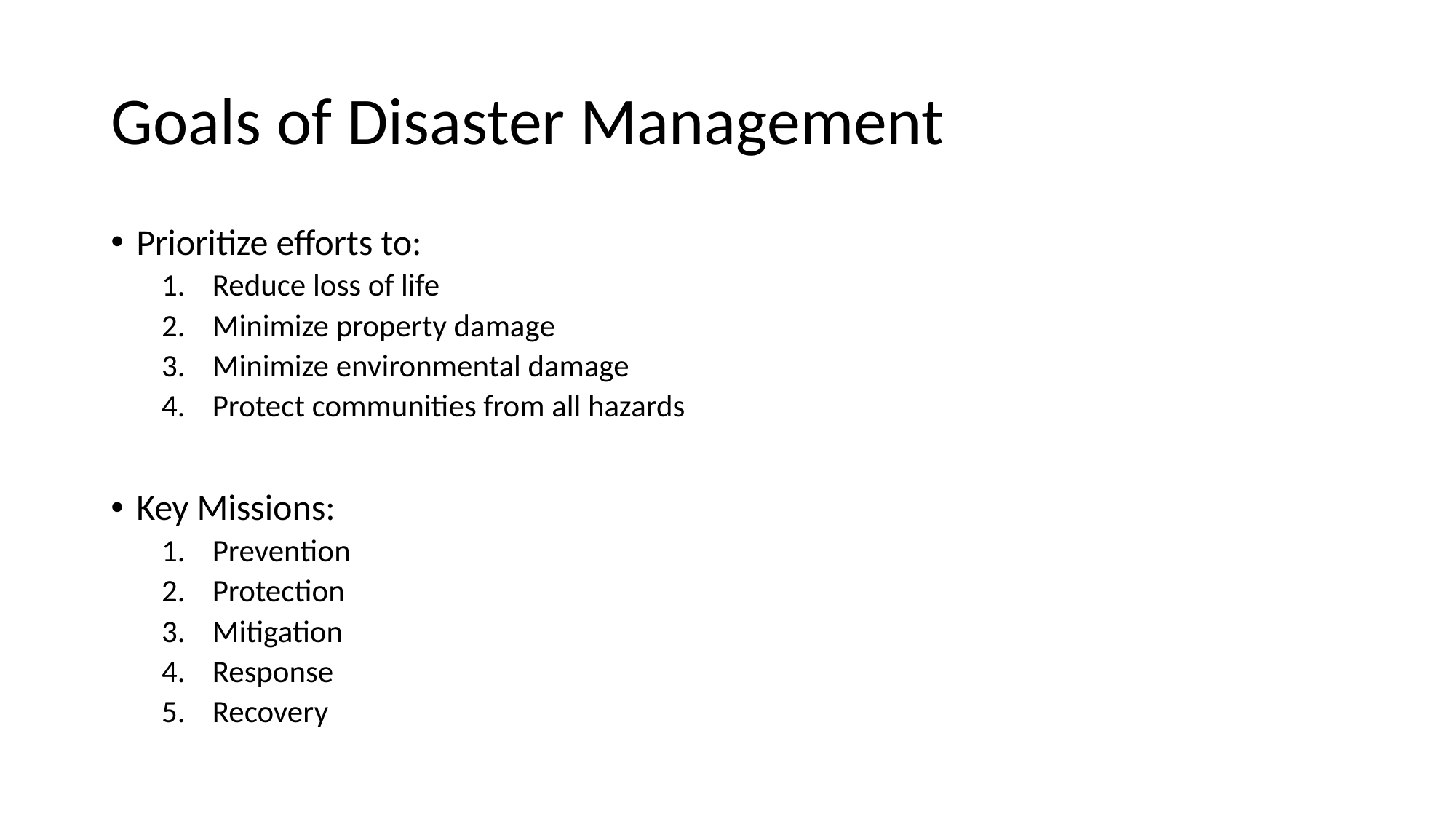

# Goals of Disaster Management
Prioritize efforts to:
Reduce loss of life
Minimize property damage
Minimize environmental damage
Protect communities from all hazards

Key Missions:
Prevention
Protection
Mitigation
Response
Recovery